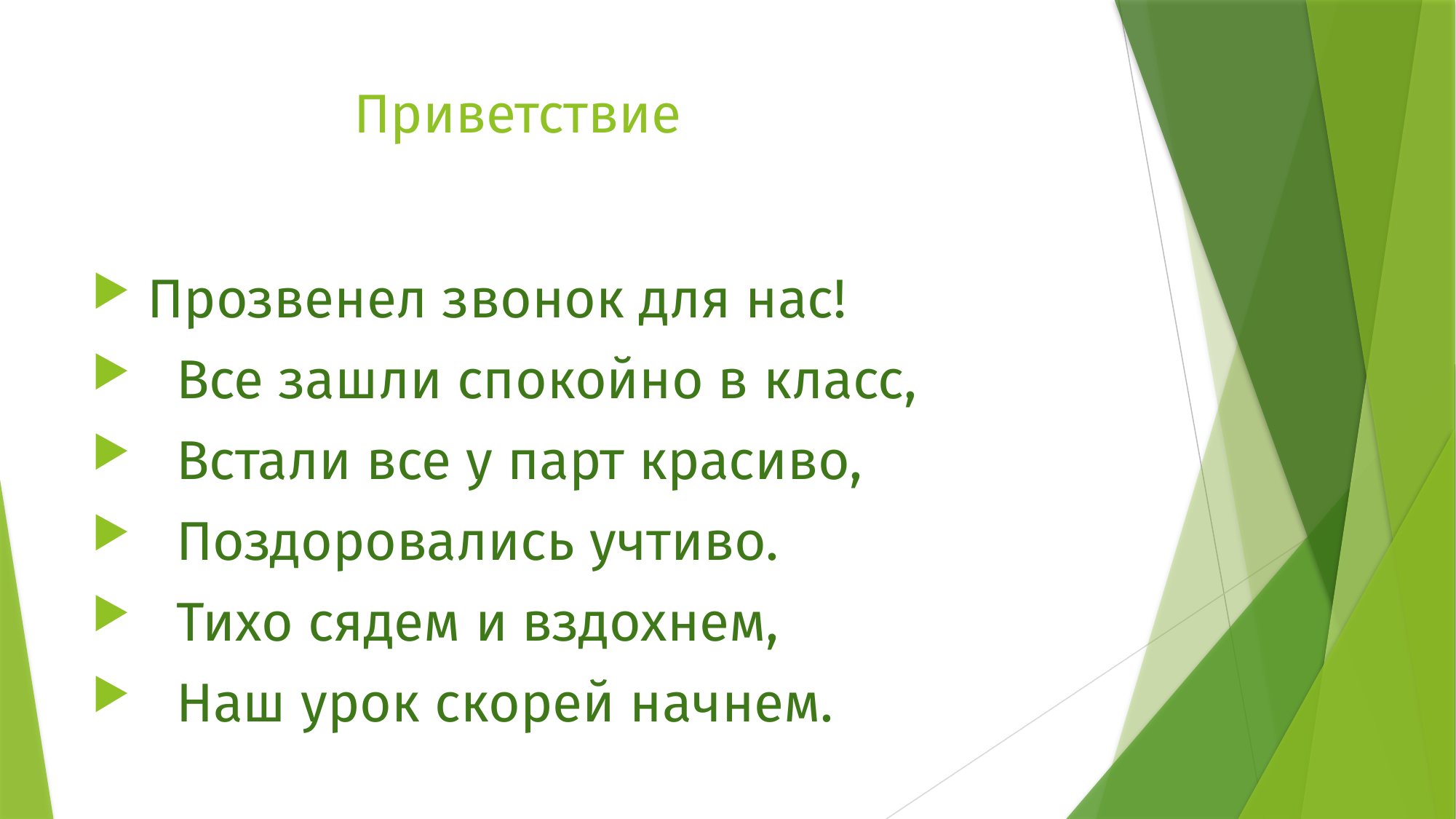

# Приветствие
 Прозвенел звонок для нас!
   Все зашли спокойно в класс,
   Встали все у парт красиво,
   Поздоровались учтиво.
   Тихо сядем и вздохнем,
   Наш урок скорей начнем.